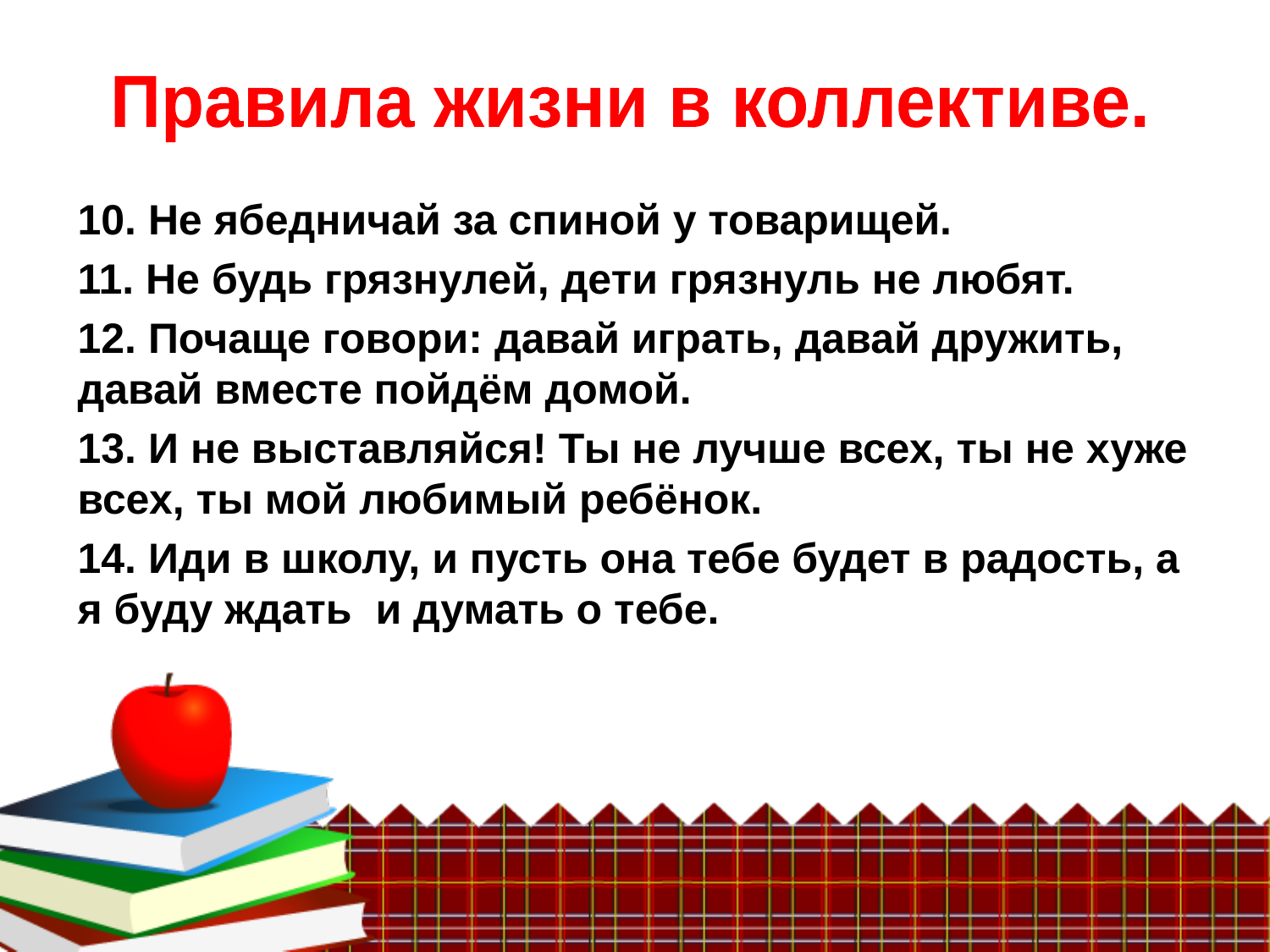

Правила жизни в коллективе.

10. Не ябедничай за спиной у товарищей.
11. Не будь грязнулей, дети грязнуль не любят.
12. Почаще говори: давай играть, давай дружить, давай вместе пойдём домой.
13. И не выставляйся! Ты не лучше всех, ты не хуже всех, ты мой любимый ребёнок.
14. Иди в школу, и пусть она тебе будет в радость, а я буду ждать  и думать о тебе.